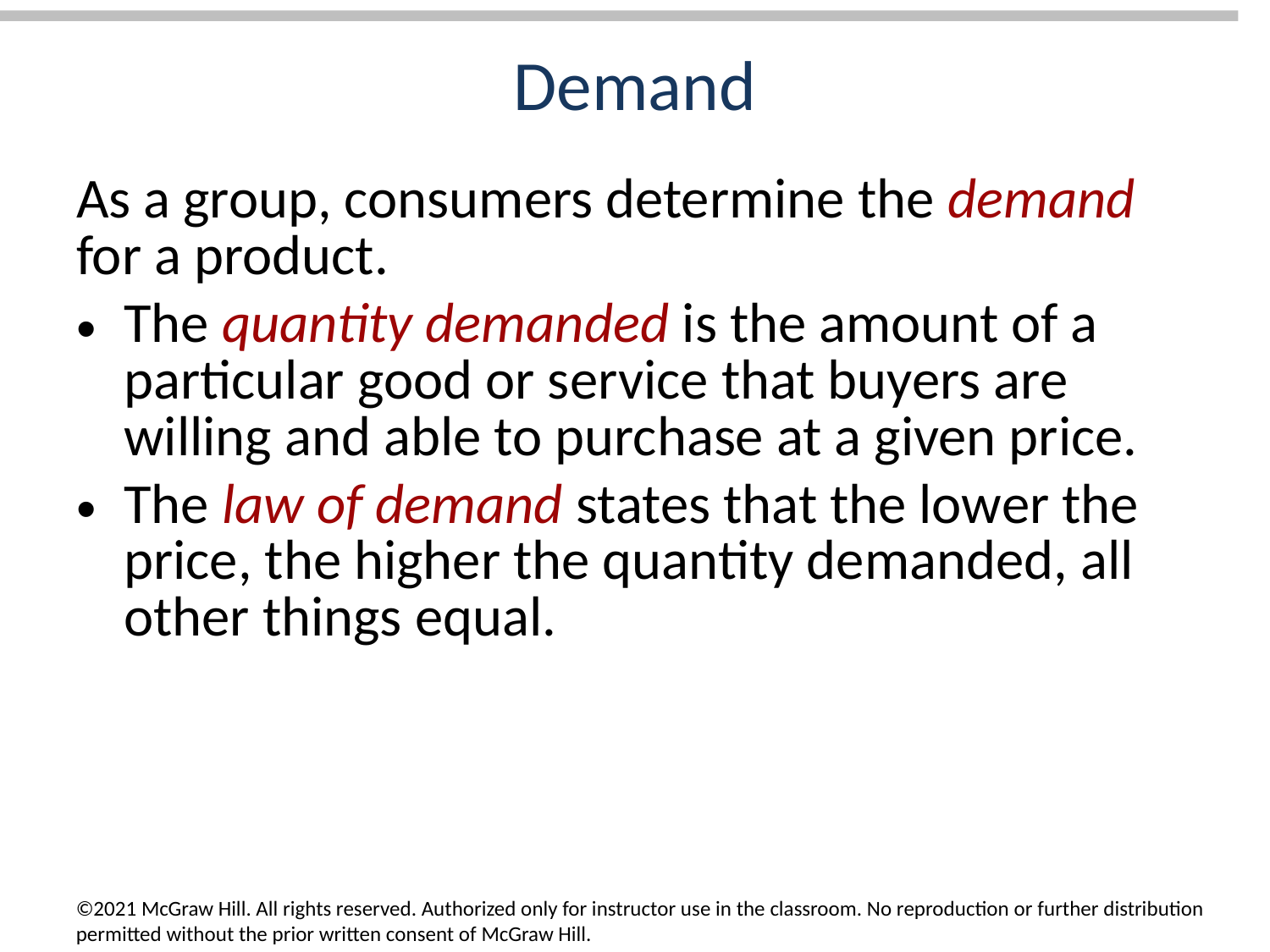

# Demand
As a group, consumers determine the demand for a product.
The quantity demanded is the amount of a particular good or service that buyers are willing and able to purchase at a given price.
The law of demand states that the lower the price, the higher the quantity demanded, all other things equal.